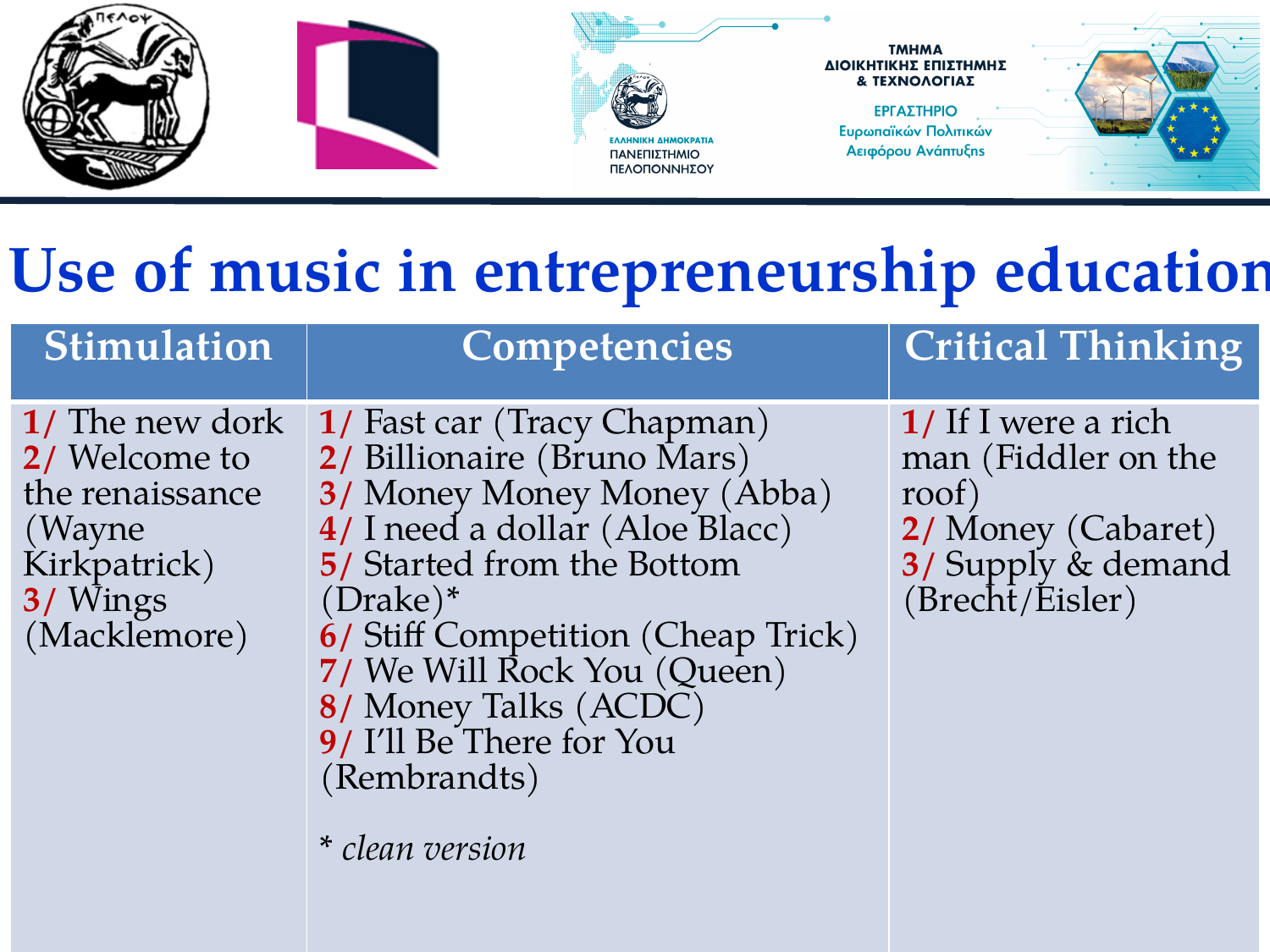

Use of music in entrepreneurship education
| Stimulation | Competencies | Critical Thinking |
| --- | --- | --- |
| 1/ The new dork 2/ Welcome to the renaissance (Wayne Kirkpatrick) 3/ Wings (Macklemore) | 1/ Fast car (Tracy Chapman) 2/ Billionaire (Bruno Mars) 3/ Money Money Money (Abba) 4/ I need a dollar (Aloe Blacc) 5/ Started from the Bottom (Drake)\* 6/ Stiff Competition (Cheap Trick) 7/ We Will Rock You (Queen) 8/ Money Talks (ACDC) 9/ I’ll Be There for You (Rembrandts) \* clean version | 1/ If I were a rich man (Fiddler on the roof) 2/ Money (Cabaret) 3/ Supply & demand (Brecht/Eisler) |